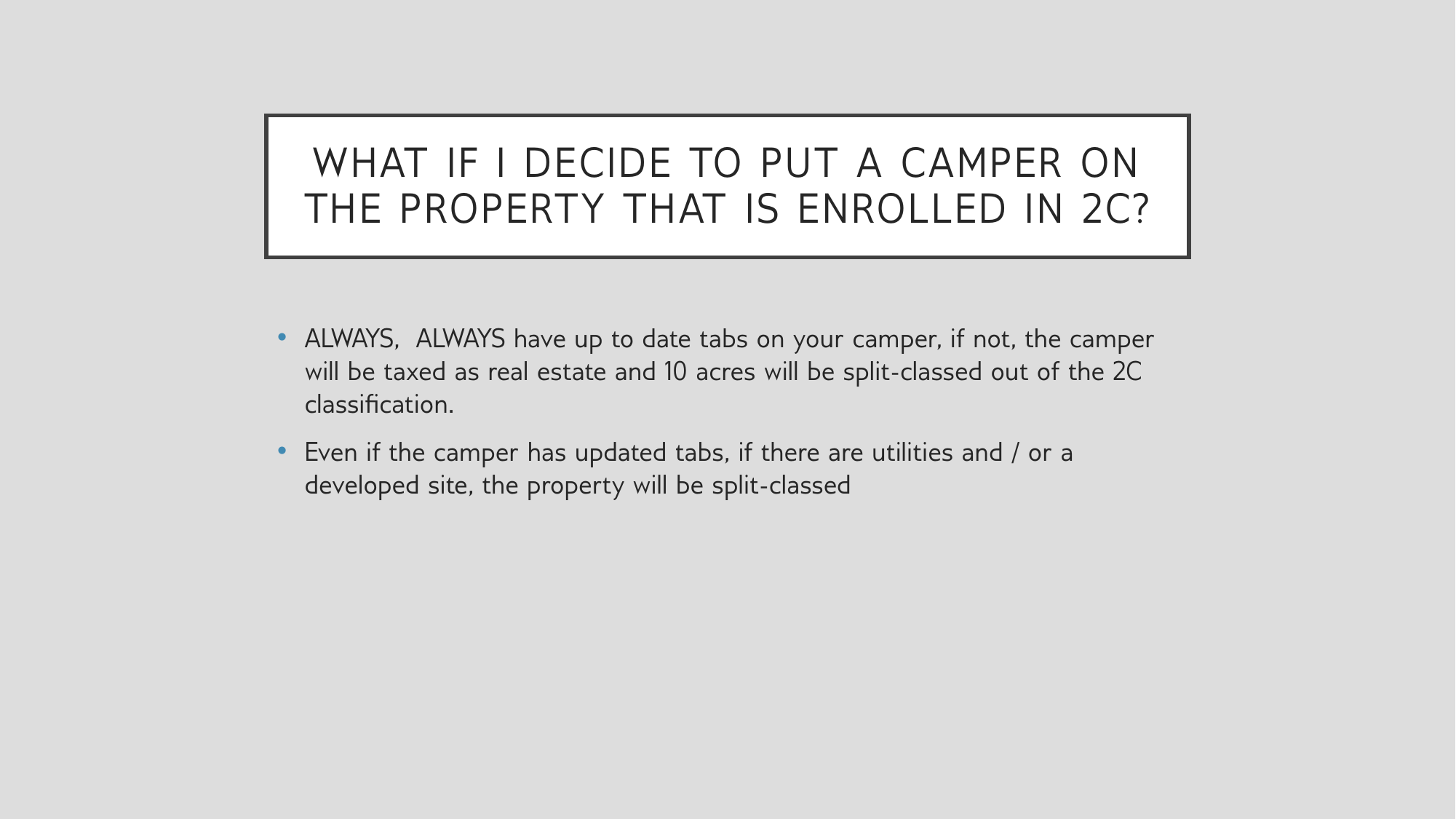

# What if I decide to put a camper on the property that is enrolled in 2c?
ALWAYS,  ALWAYS have up to date tabs on your camper, if not, the camper will be taxed as real estate and 10 acres will be split-classed out of the 2C classification.
Even if the camper has updated tabs, if there are utilities and / or a developed site, the property will be split-classed